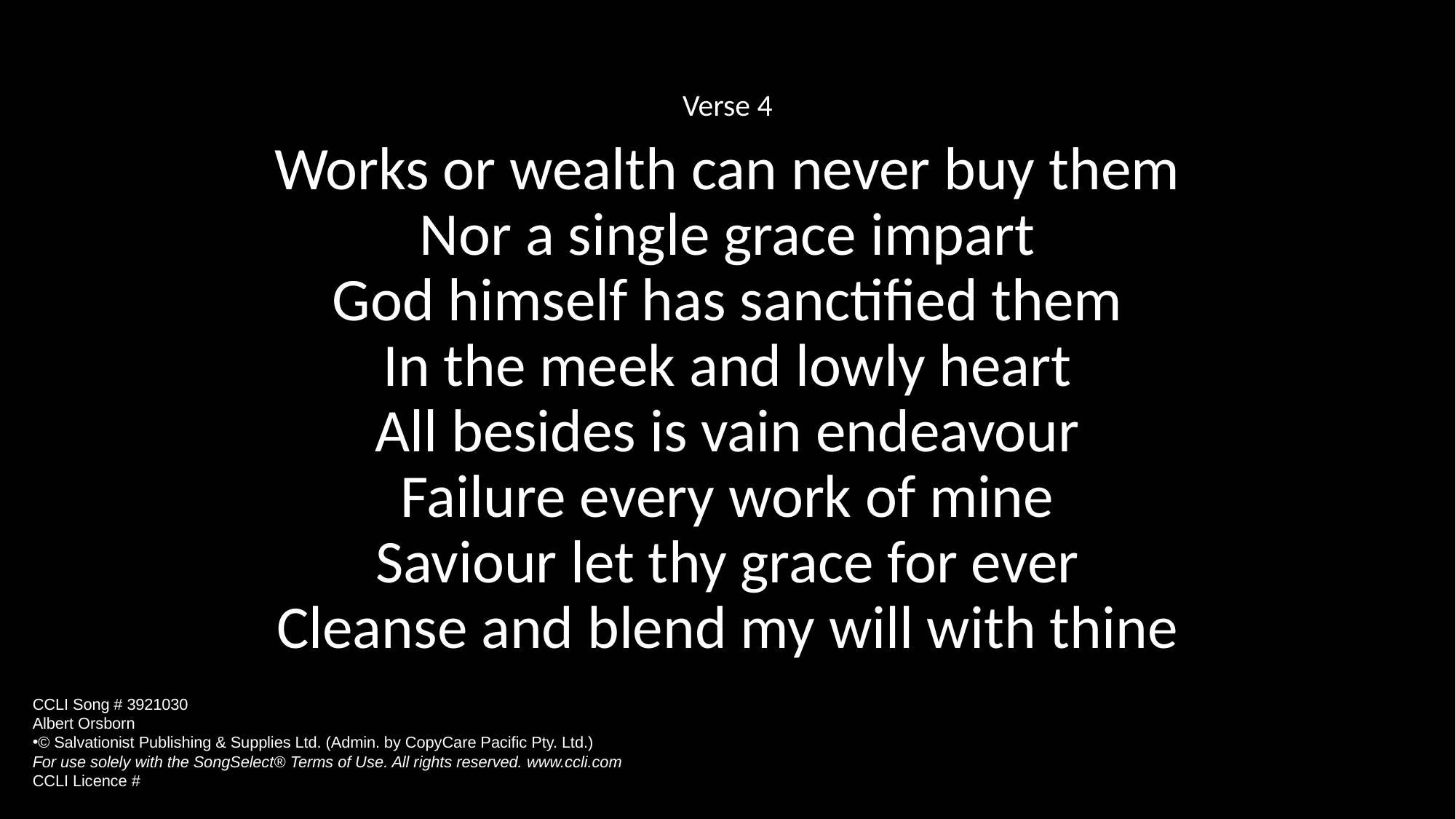

Verse 4
Works or wealth can never buy them
Nor a single grace impart
God himself has sanctified them
In the meek and lowly heart
All besides is vain endeavour
Failure every work of mine
Saviour let thy grace for ever
Cleanse and blend my will with thine

CCLI Song # 3921030
Albert Orsborn
© Salvationist Publishing & Supplies Ltd. (Admin. by CopyCare Pacific Pty. Ltd.)
For use solely with the SongSelect® Terms of Use. All rights reserved. www.ccli.com
CCLI Licence #